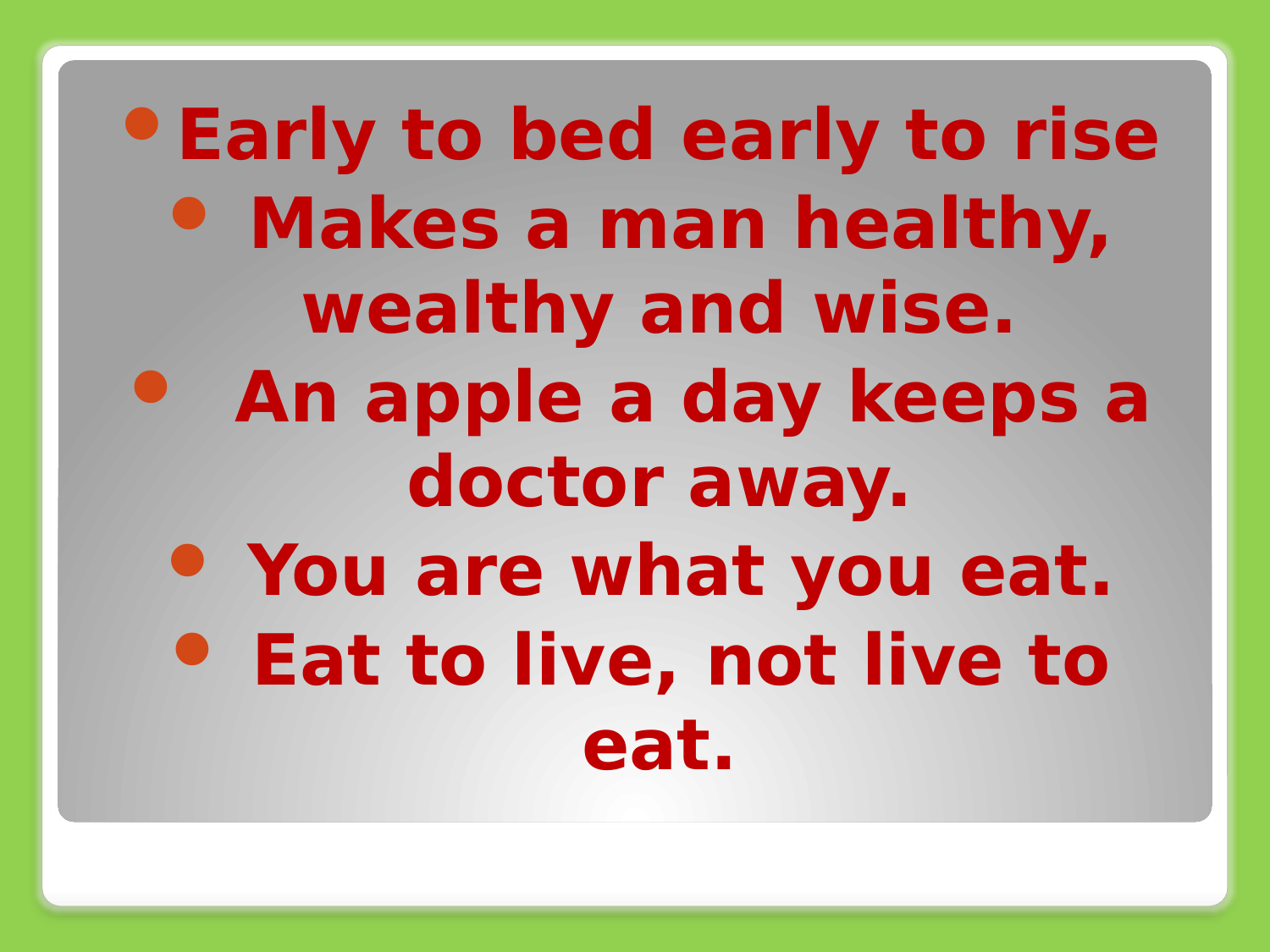

Early to bed early to rise
 Makes a man healthy, wealthy and wise.
  An apple a day keeps a doctor away.
 You are what you eat.
 Eat to live, not live to eat.